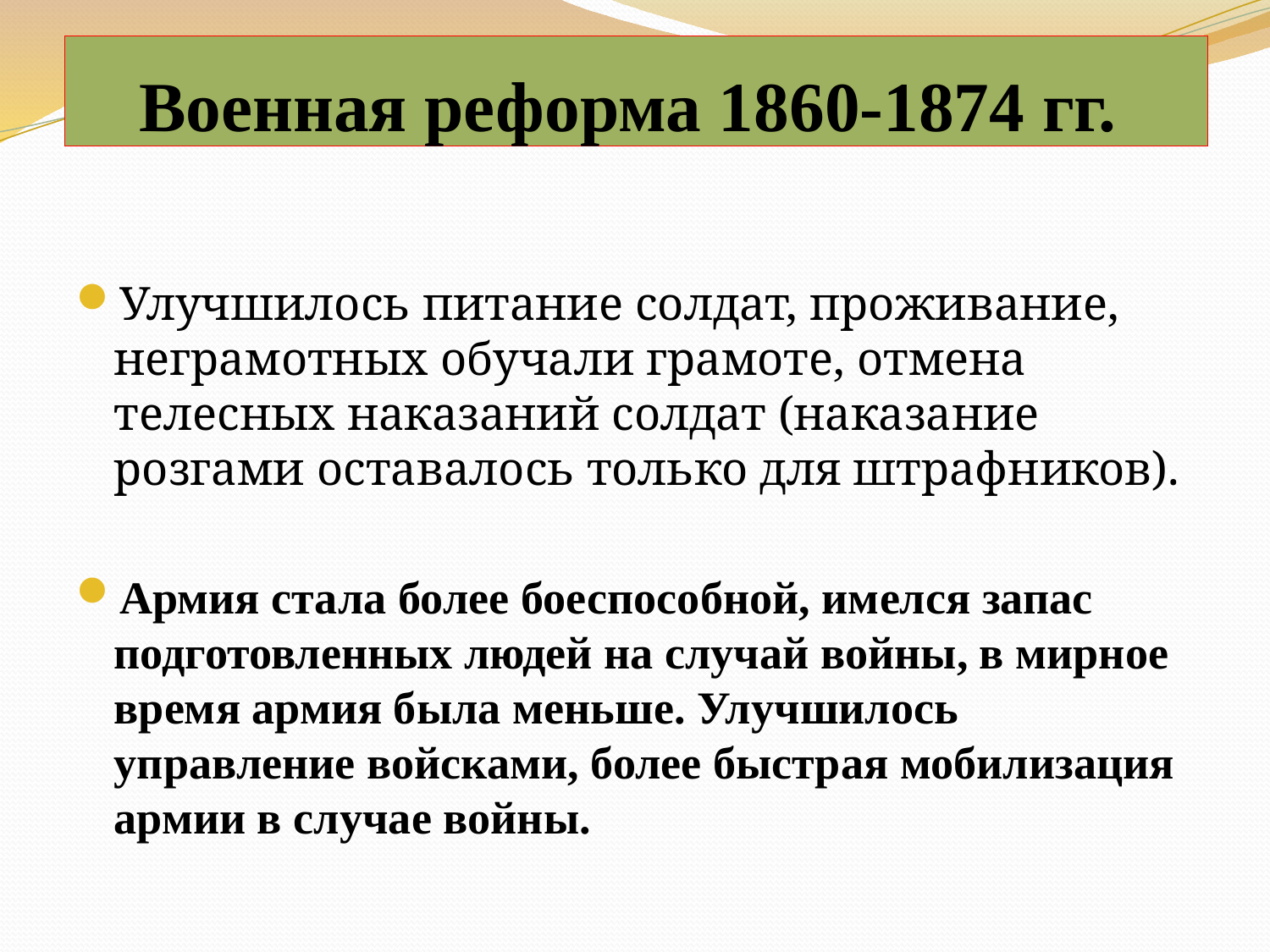

# Военная реформа 1860-1874 гг.
Улучшилось питание солдат, проживание, неграмотных обучали грамоте, отмена телесных наказаний солдат (наказание розгами оставалось только для штрафников).

Армия стала более боеспособной, имелся запас подготовленных людей на случай войны, в мирное время армия была меньше. Улучшилось управление войсками, более быстрая мобилизация армии в случае войны.